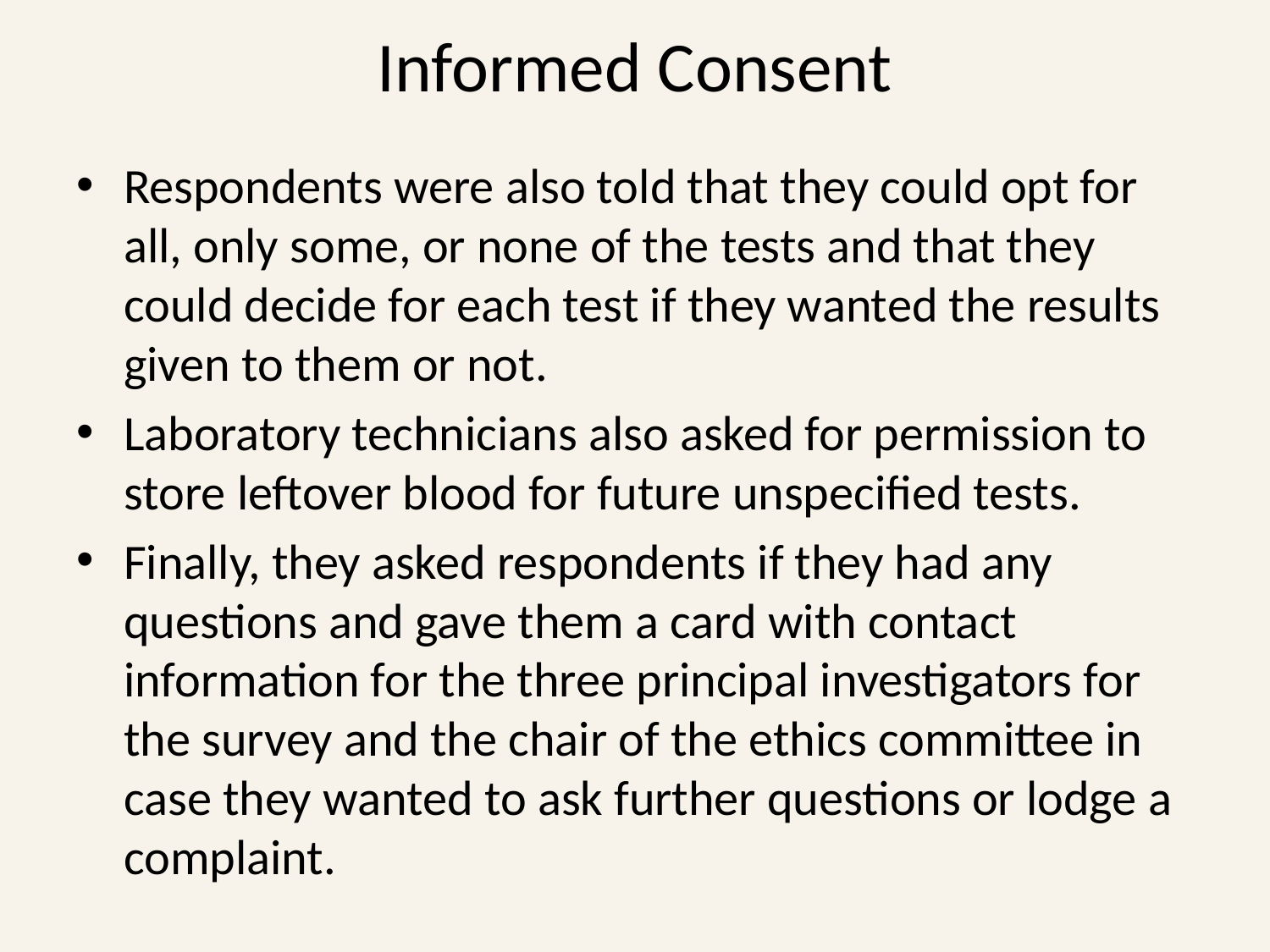

# Informed Consent
Respondents were also told that they could opt for all, only some, or none of the tests and that they could decide for each test if they wanted the results given to them or not.
Laboratory technicians also asked for permission to store leftover blood for future unspecified tests.
Finally, they asked respondents if they had any questions and gave them a card with contact information for the three principal investigators for the survey and the chair of the ethics committee in case they wanted to ask further questions or lodge a complaint.